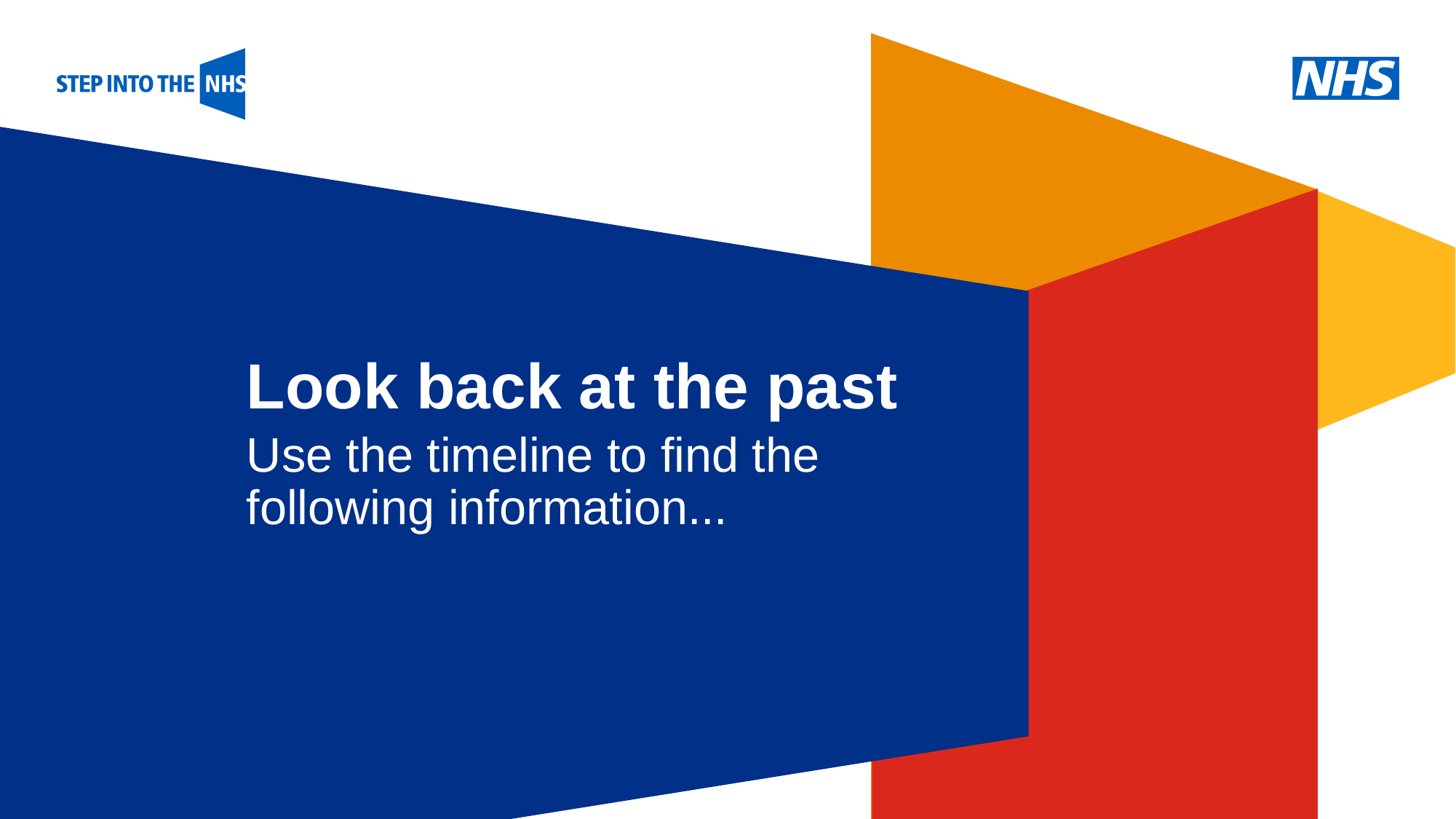

Look back at the past
Use the timeline to find the following information...